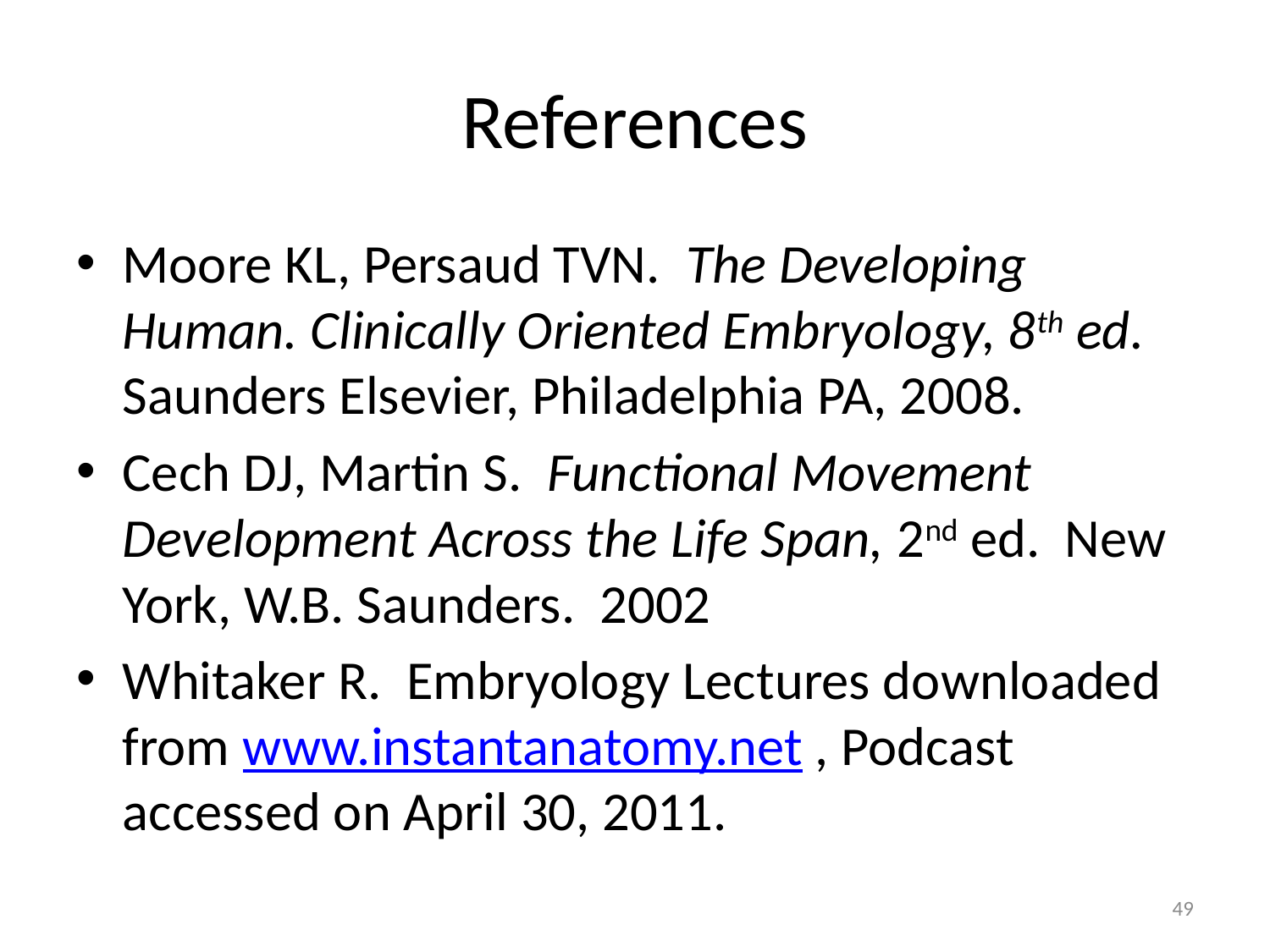

# References
Moore KL, Persaud TVN.  The Developing Human. Clinically Oriented Embryology, 8th ed.  Saunders Elsevier, Philadelphia PA, 2008.
Cech DJ, Martin S.  Functional Movement Development Across the Life Span, 2nd ed.  New York, W.B. Saunders.  2002
Whitaker R.  Embryology Lectures downloaded from www.instantanatomy.net , Podcast accessed on April 30, 2011.
49